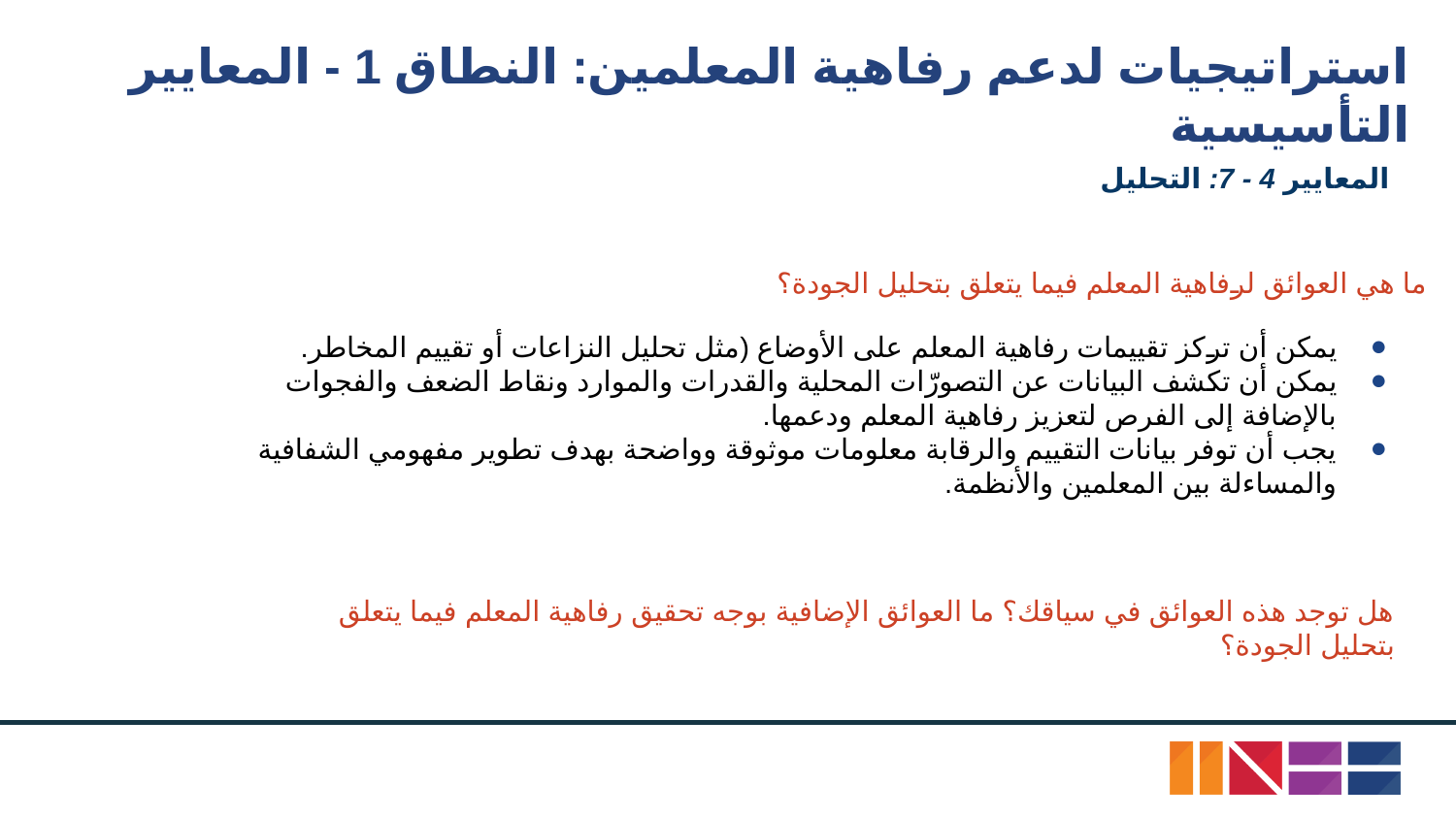

# استراتيجيات لدعم رفاهية المعلمين: النطاق 1 - المعايير التأسيسية
المعايير 4 - 7: التحليل
ما هي العوائق لرفاهية المعلم فيما يتعلق بتحليل الجودة؟
يمكن أن تركز تقييمات رفاهية المعلم على الأوضاع (مثل تحليل النزاعات أو تقييم المخاطر.
يمكن أن تكشف البيانات عن التصورّات المحلية والقدرات والموارد ونقاط الضعف والفجوات بالإضافة إلى الفرص لتعزيز رفاهية المعلم ودعمها.
يجب أن توفر بيانات التقييم والرقابة معلومات موثوقة وواضحة بهدف تطوير مفهومي الشفافية والمساءلة بين المعلمين والأنظمة.
المصدر: اوكسفام
هل توجد هذه العوائق في سياقك؟ ما العوائق الإضافية بوجه تحقيق رفاهية المعلم فيما يتعلق بتحليل الجودة؟